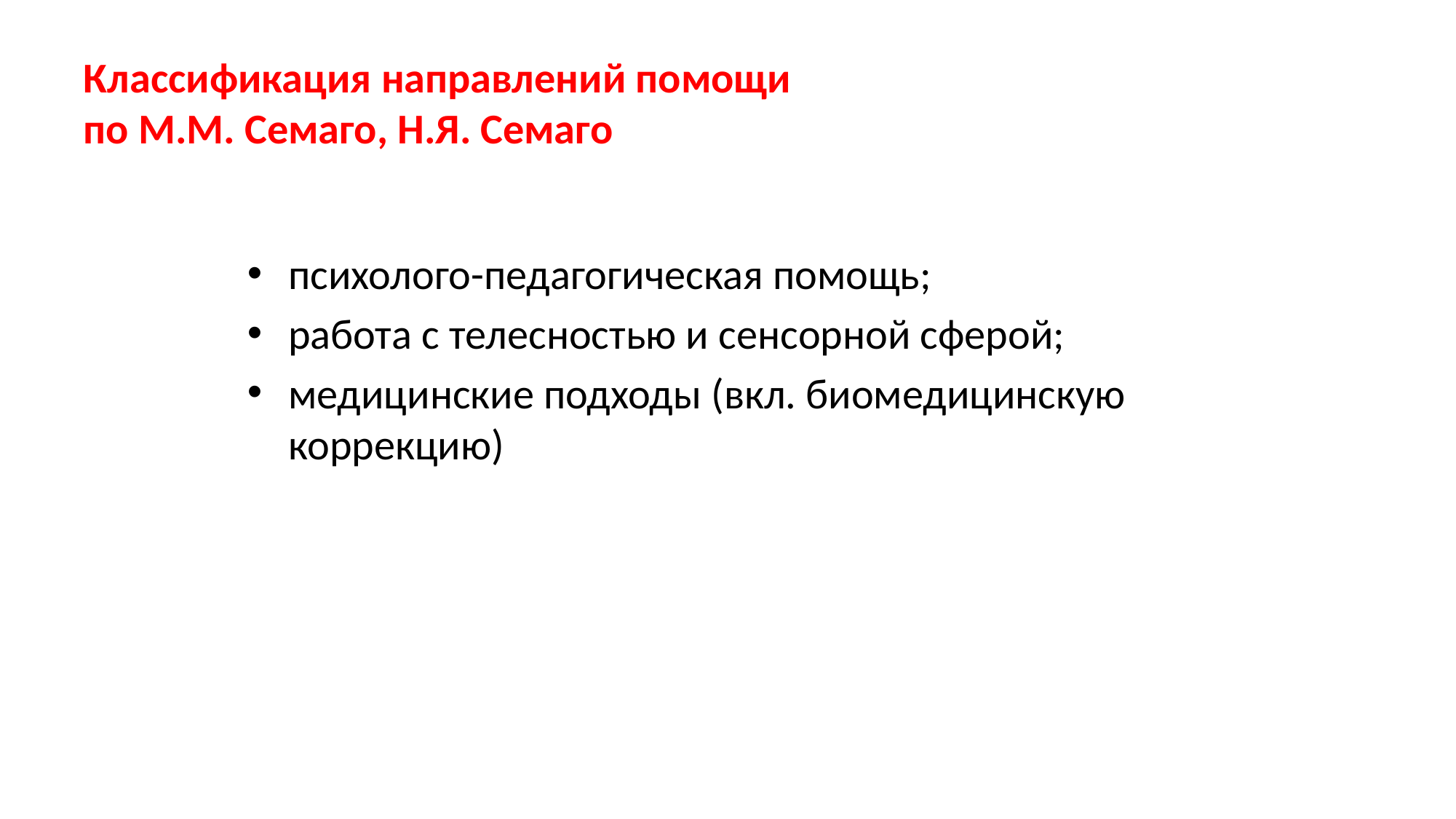

# Классификация направлений помощи по М.М. Семаго, Н.Я. Семаго
психолого-педагогическая помощь;
работа с телесностью и сенсорной сферой;
медицинские подходы (вкл. биомедицинскую коррекцию)